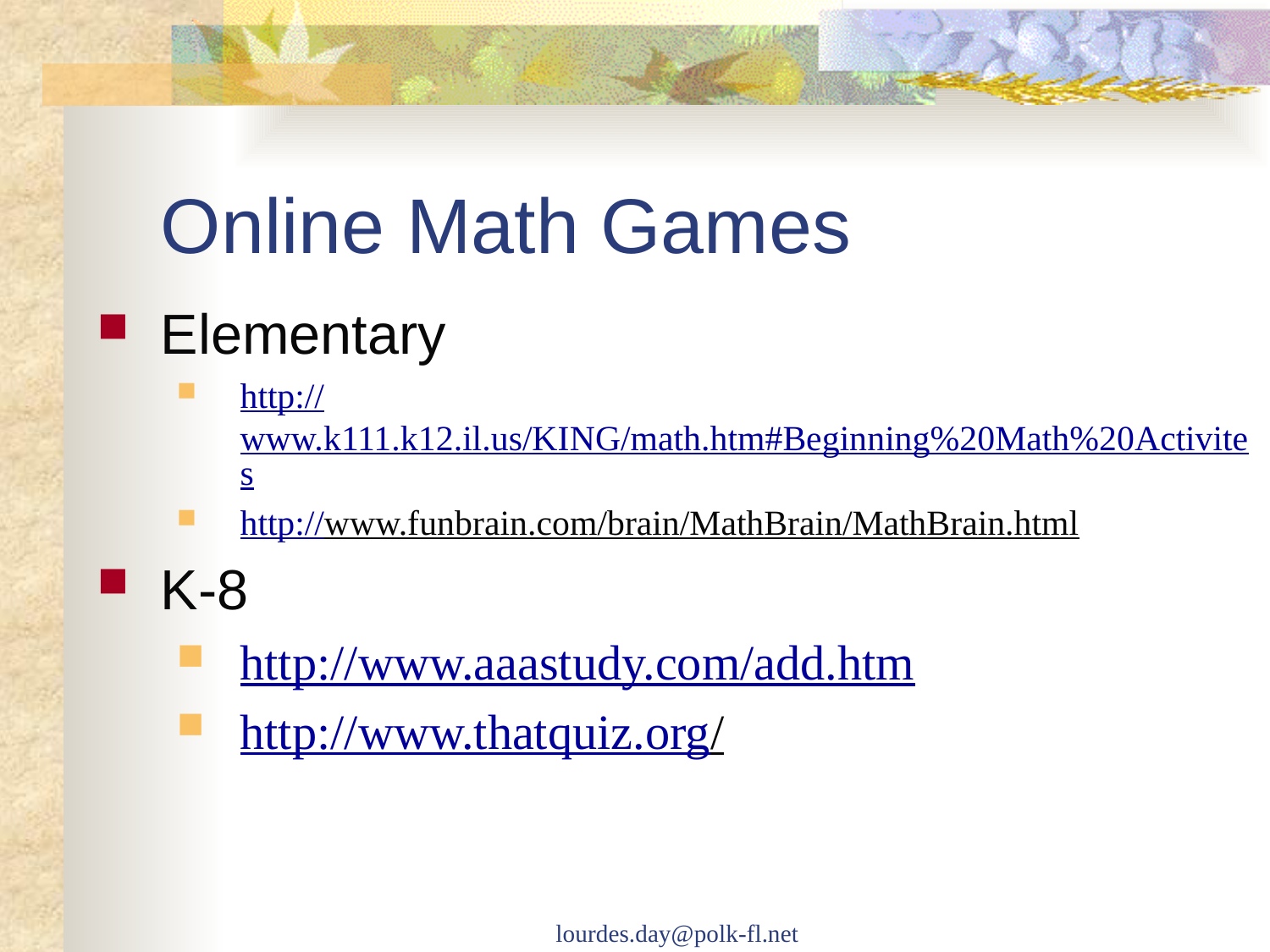

# Online Math Games
Elementary
http://www.k111.k12.il.us/KING/math.htm#Beginning%20Math%20Activites
http://www.funbrain.com/brain/MathBrain/MathBrain.html
K-8
http://www.aaastudy.com/add.htm
http://www.thatquiz.org/
lourdes.day@polk-fl.net